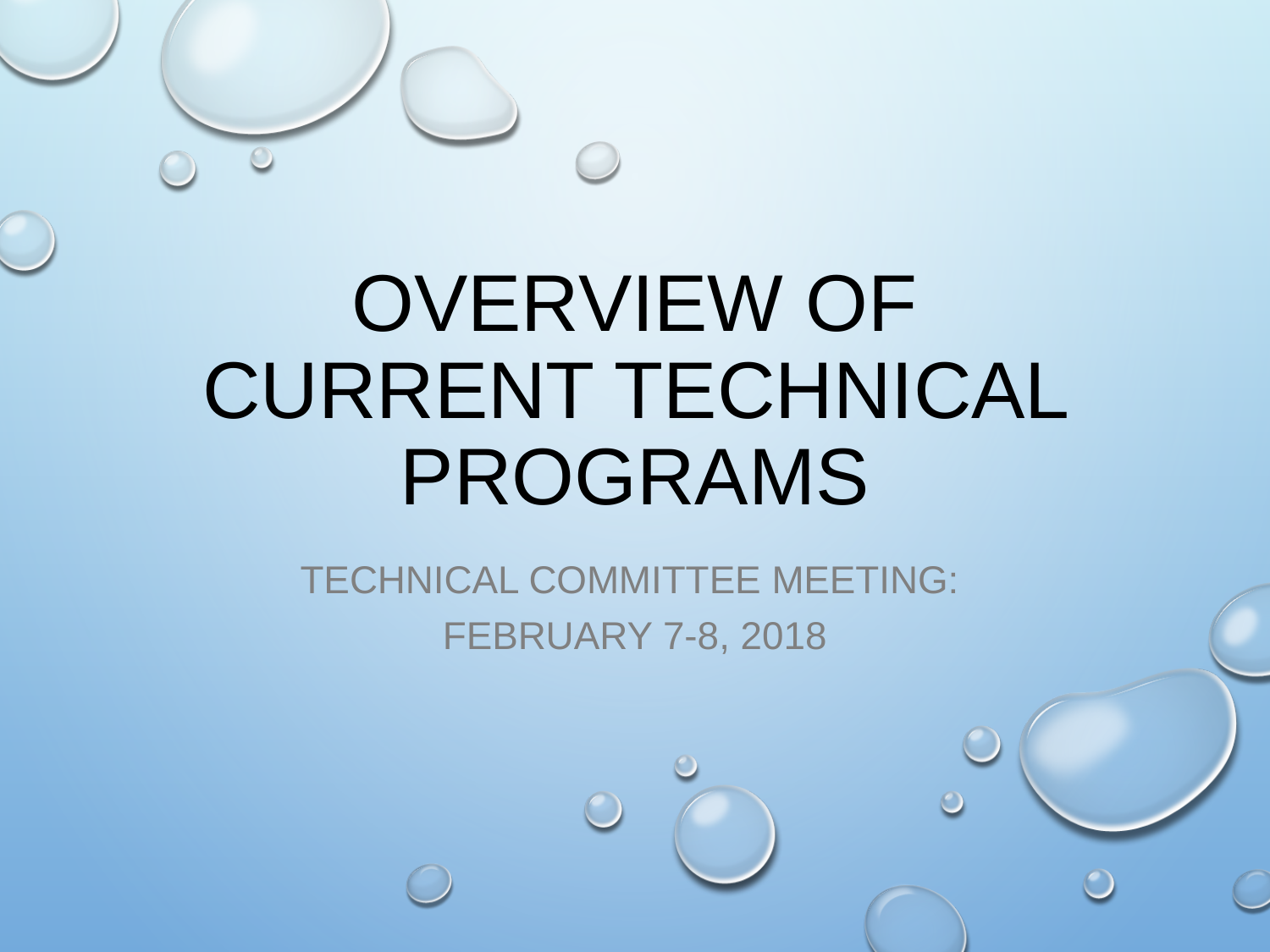

# Overview of Current Technical Programs
Technical Committee Meeting:  February 7-8, 2018